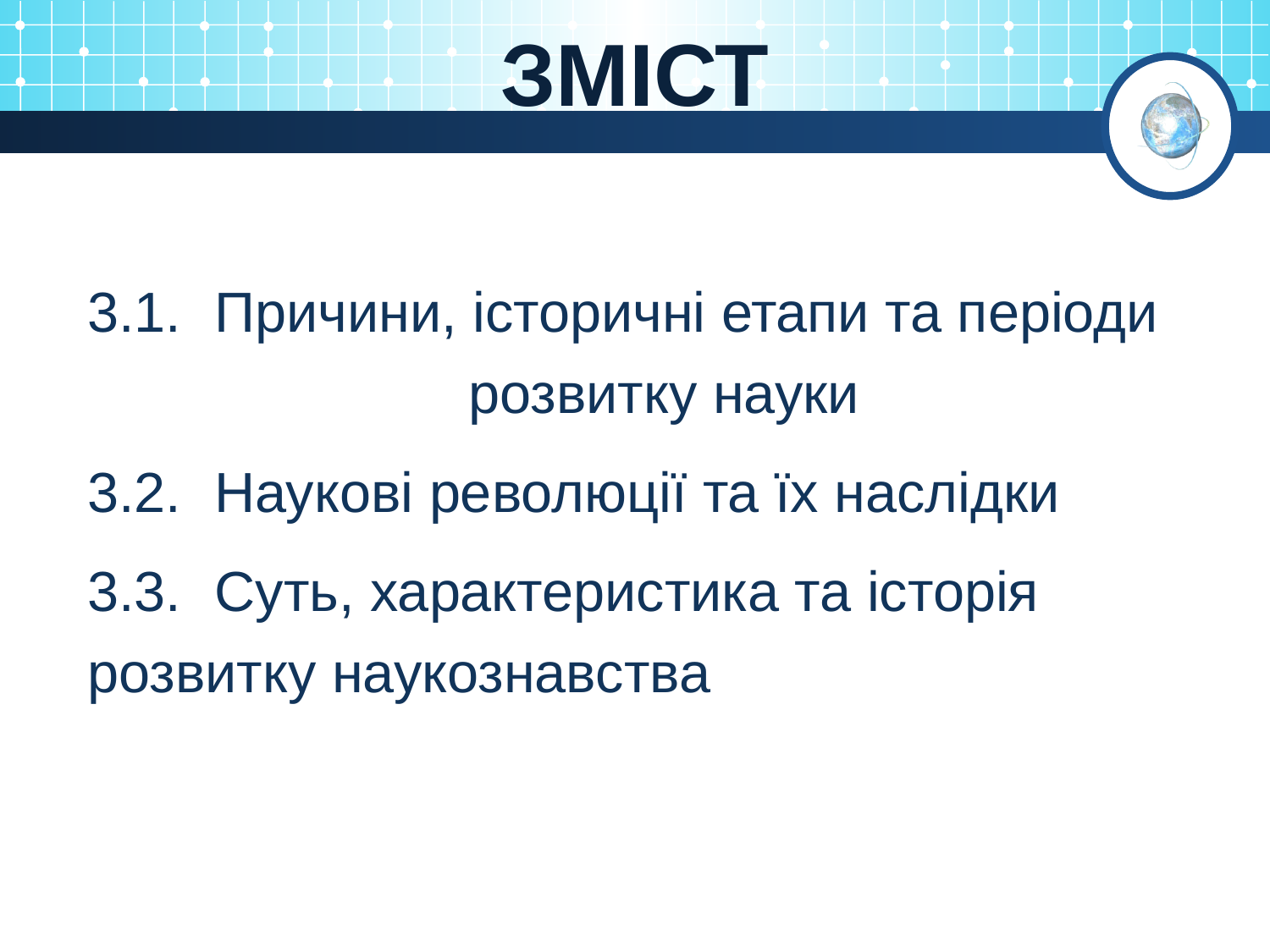

# ЗМІСТ
3.1.	Причини, історичні етапи та періоди 			розвитку науки
3.2.	Наукові революції та їх наслідки
3.3.	Суть, характеристика та історія розвитку наукознавства